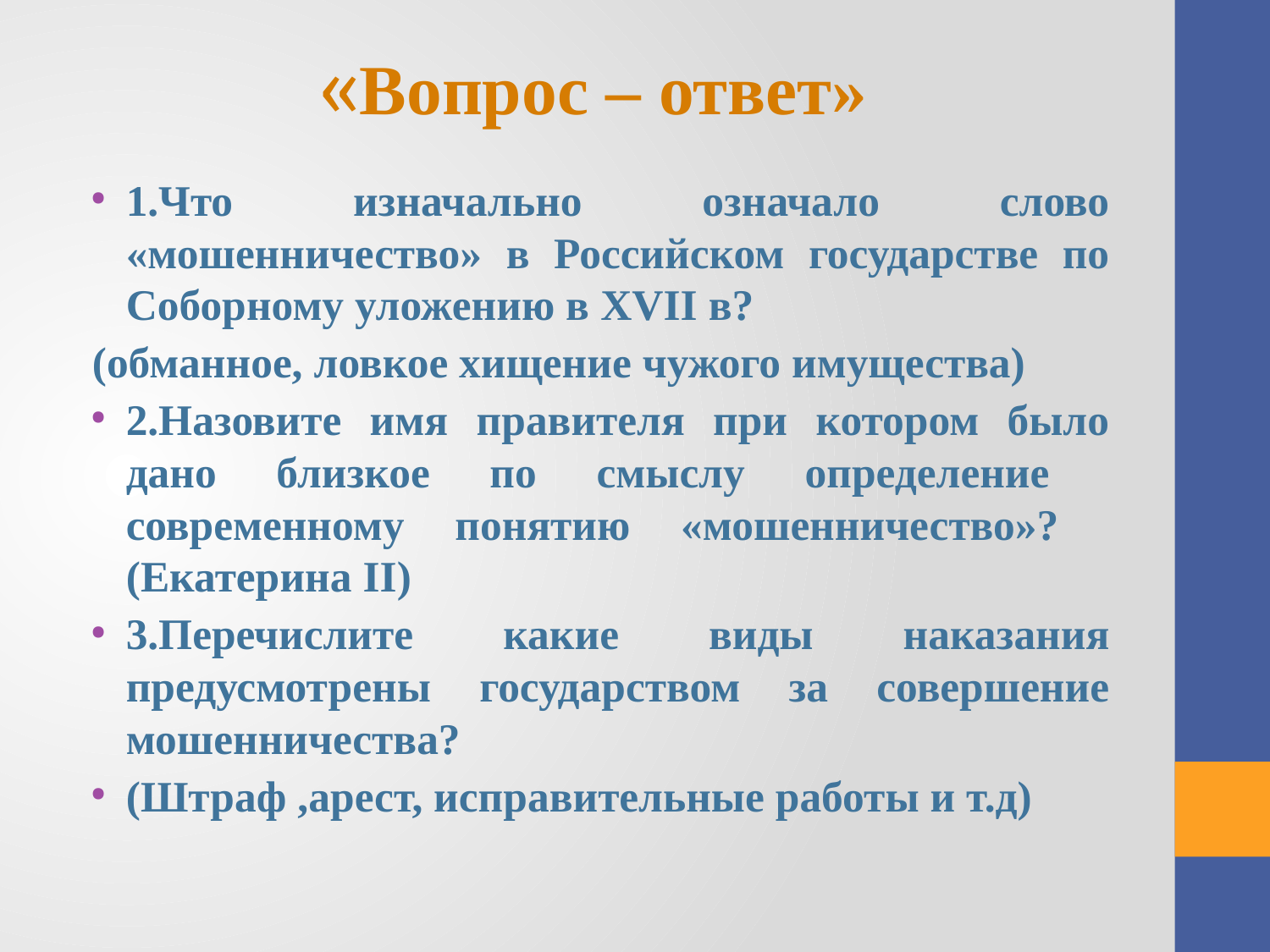

# «Вопрос – ответ»
1.Что изначально означало слово «мошенничество» в Российском государстве по Соборному уложению в XVII в?
(обманное, ловкое хищение чужого имущества)
2.Назовите имя правителя при котором было дано близкое по смыслу определение  современному понятию «мошенничество»?  (Екатерина II)
3.Перечислите какие виды наказания предусмотрены государством за совершение мошенничества?
(Штраф ,арест, исправительные работы и т.д)